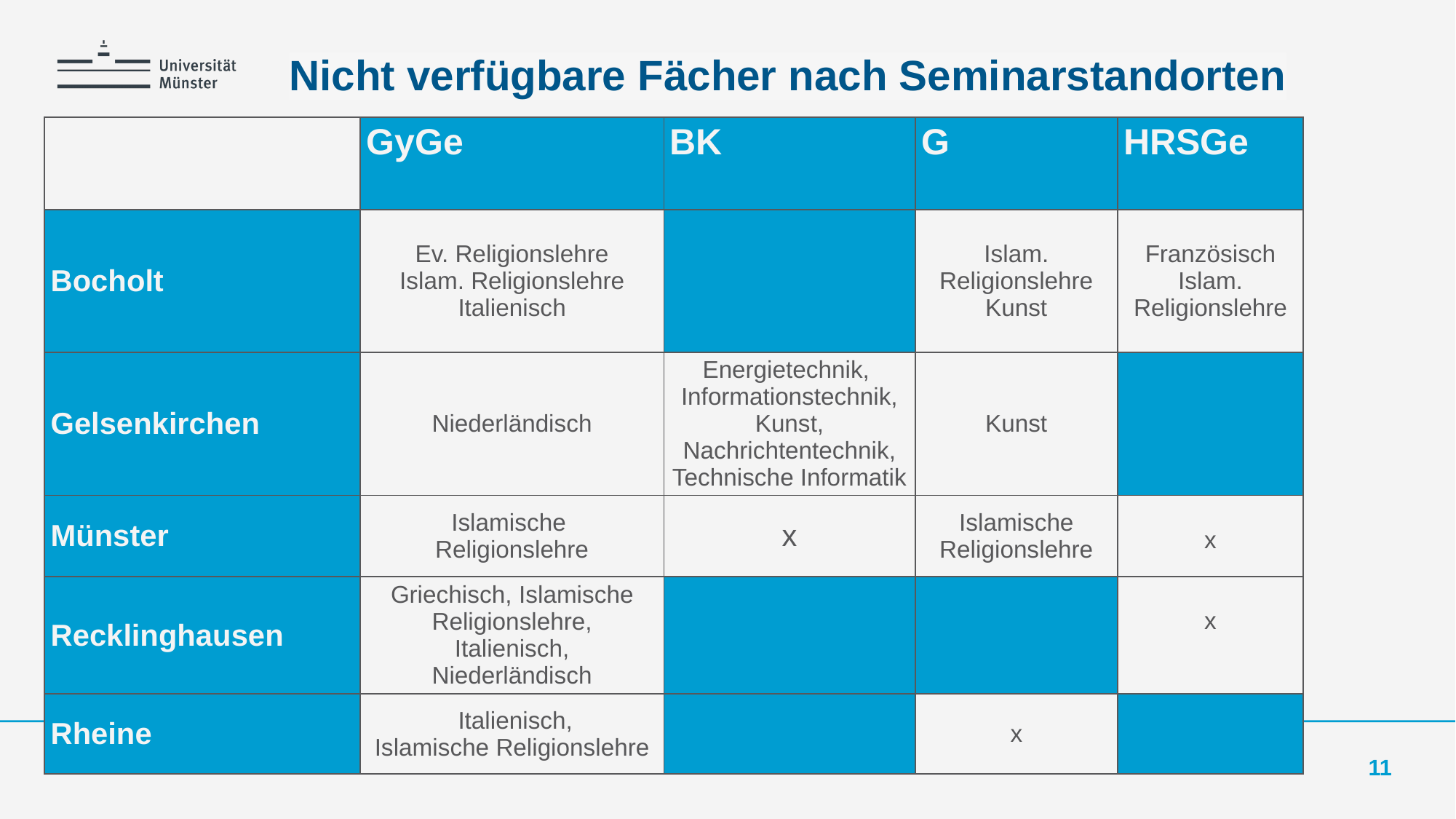

# Nicht verfügbare Fächer nach Seminarstandorten
|  | GyGe | BK | G | HRSGe |
| --- | --- | --- | --- | --- |
| Bocholt | Ev. Religionslehre Islam. Religionslehre Italienisch |  | Islam. Religionslehre Kunst | Französisch Islam. Religionslehre |
| Gelsenkirchen | Niederländisch | Energietechnik, Informationstechnik, Kunst, Nachrichtentechnik, Technische Informatik | Kunst |  |
| Münster | Islamische Religionslehre | x | Islamische Religionslehre | x |
| Recklinghausen | Griechisch, Islamische Religionslehre, Italienisch, Niederländisch |  |  | x |
| Rheine | Italienisch, Islamische Religionslehre |  | x |  |
11